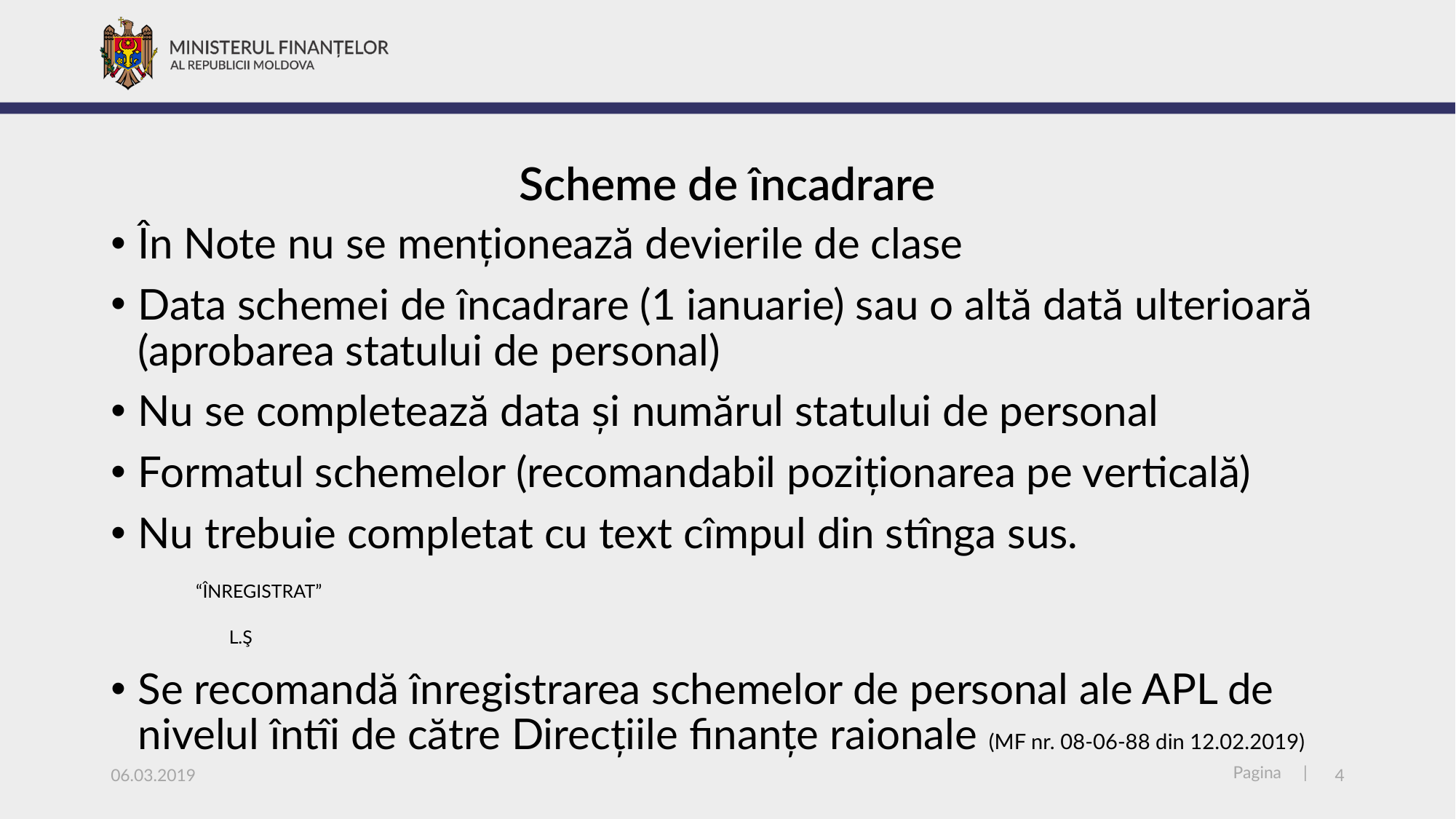

# Scheme de încadrare
În Note nu se menționează devierile de clase
Data schemei de încadrare (1 ianuarie) sau o altă dată ulterioară (aprobarea statului de personal)
Nu se completează data și numărul statului de personal
Formatul schemelor (recomandabil poziționarea pe verticală)
Nu trebuie completat cu text cîmpul din stînga sus.

                  “ÎNREGISTRAT”
                         L.Ş
Se recomandă înregistrarea schemelor de personal ale APL de nivelul întîi de către Direcțiile finanțe raionale (MF nr. 08-06-88 din 12.02.2019)
06.03.2019
4